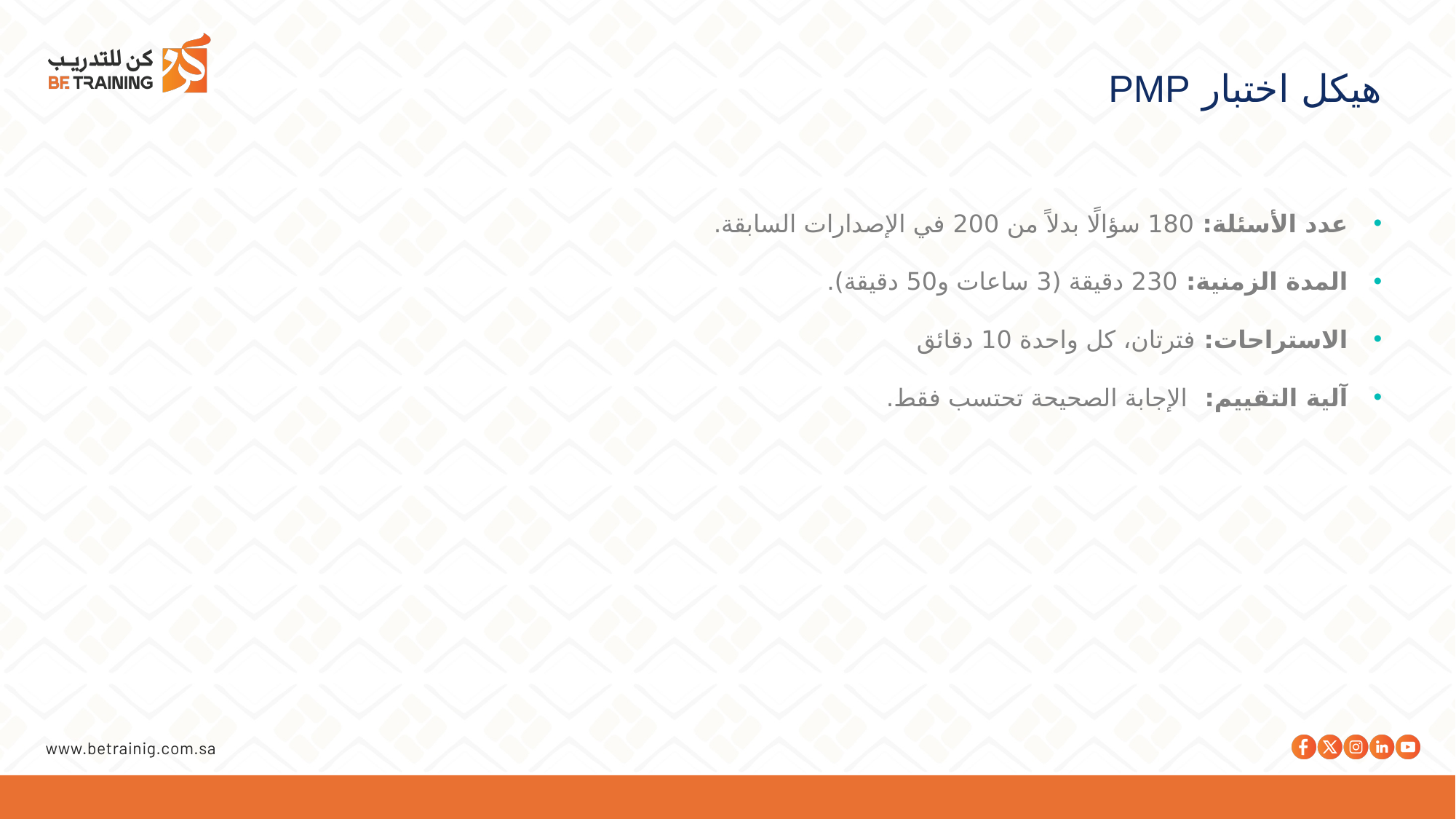

هيكل اختبار PMP
عدد الأسئلة: 180 سؤالًا بدلاً من 200 في الإصدارات السابقة.
المدة الزمنية: 230 دقيقة (3 ساعات و50 دقيقة).
الاستراحات: فترتان، كل واحدة 10 دقائق
آلية التقييم:  الإجابة الصحيحة تحتسب فقط.